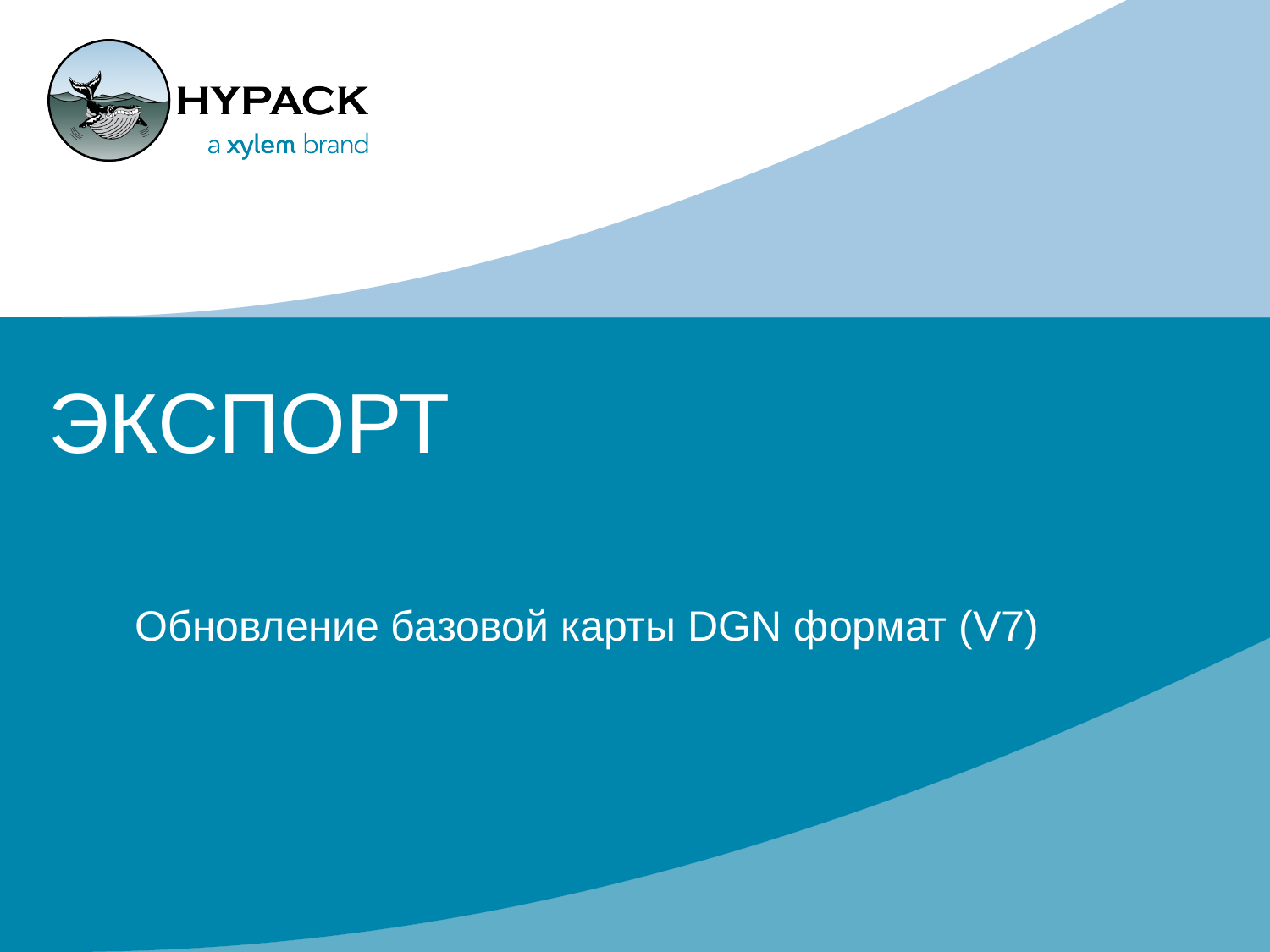

# ЭКСПОРТ
Обновление базовой карты DGN формат (V7)